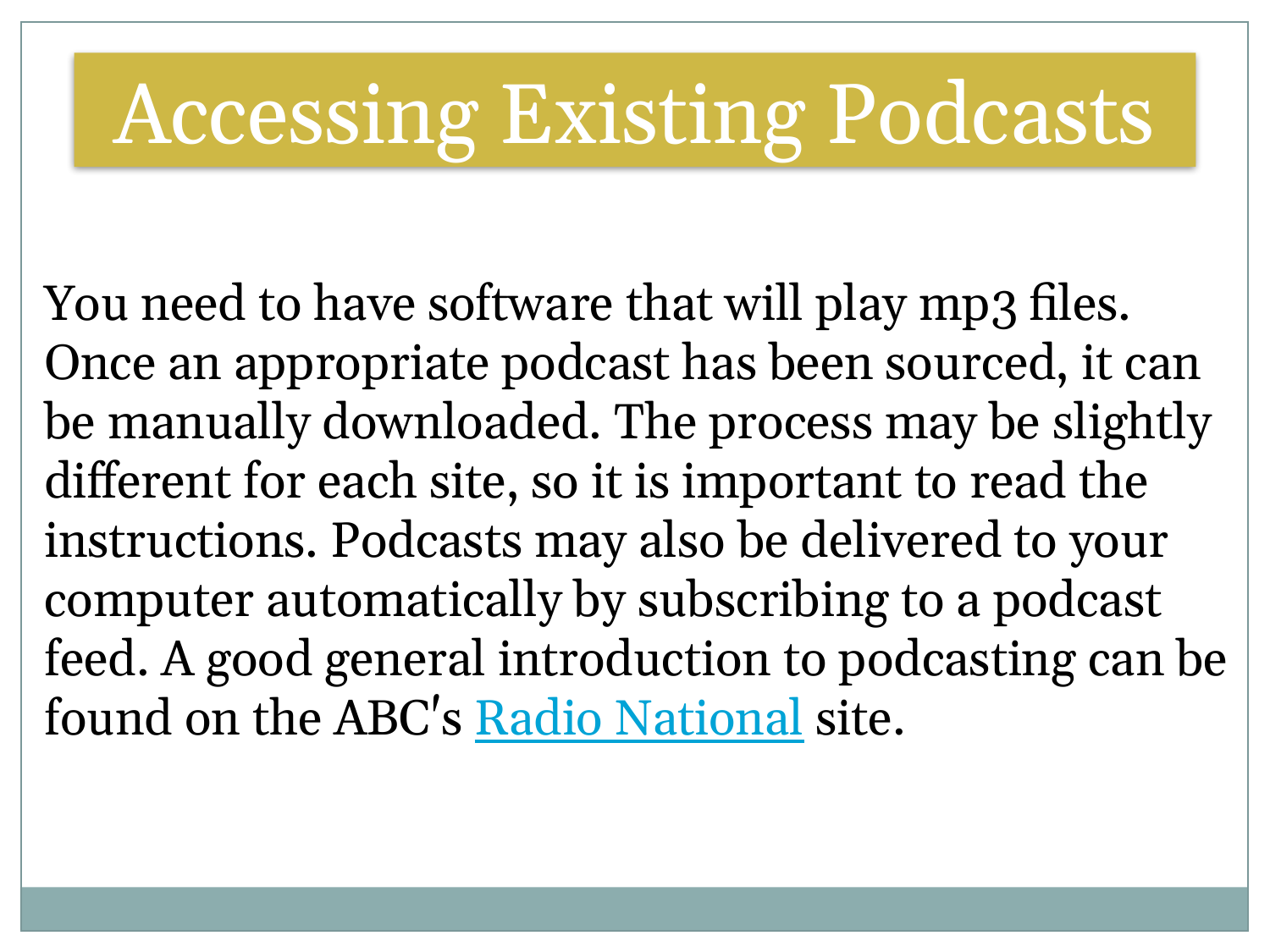

Accessing Existing Podcasts
You need to have software that will play mp3 files. Once an appropriate podcast has been sourced, it can be manually downloaded. The process may be slightly different for each site, so it is important to read the instructions. Podcasts may also be delivered to your computer automatically by subscribing to a podcast feed. A good general introduction to podcasting can be found on the ABC's Radio National site.